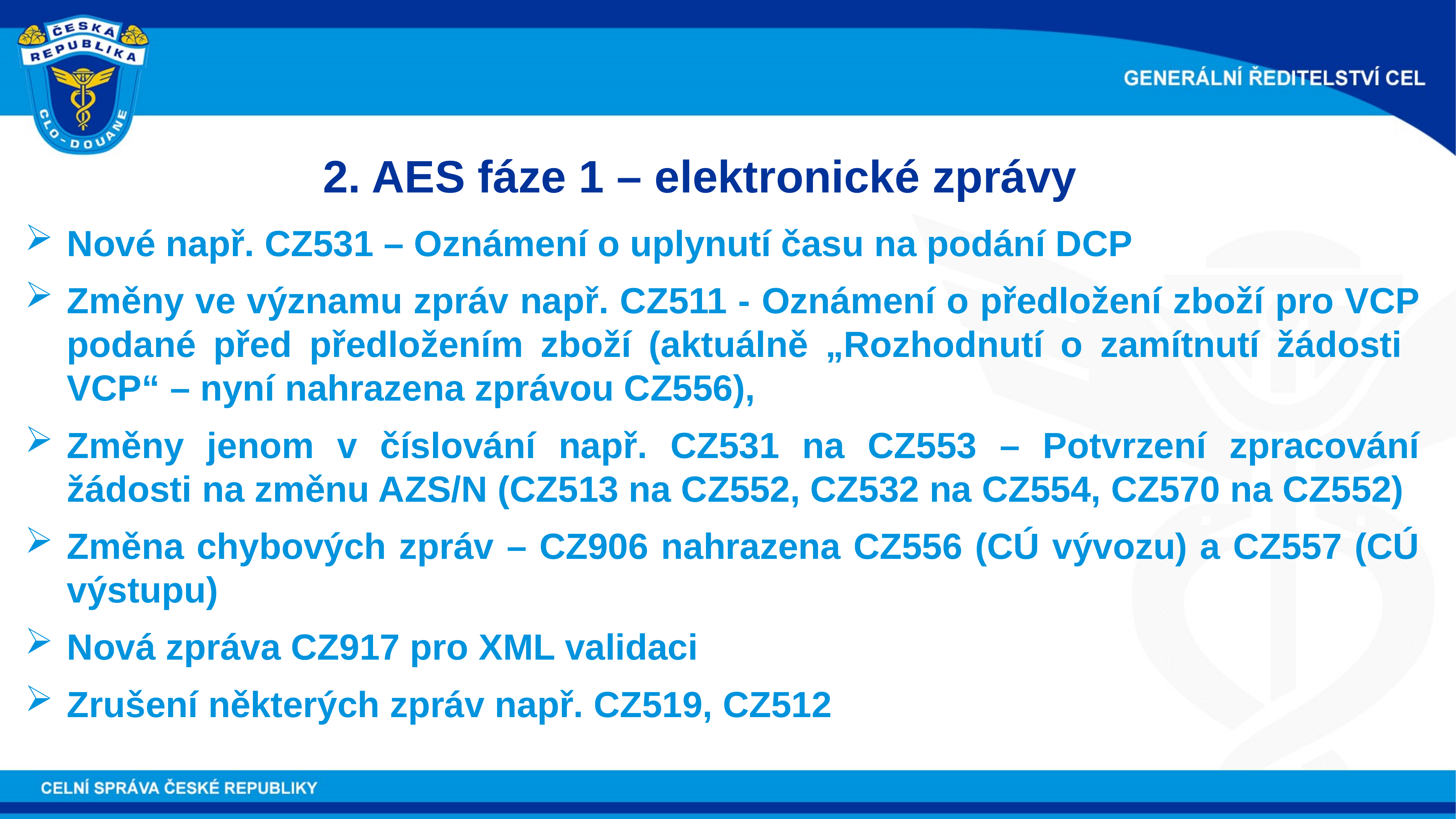

2. AES fáze 1 – elektronické zprávy
Nové např. CZ531 – Oznámení o uplynutí času na podání DCP
Změny ve významu zpráv např. CZ511 - Oznámení o předložení zboží pro VCP podané před předložením zboží (aktuálně „Rozhodnutí o zamítnutí žádosti  VCP“ – nyní nahrazena zprávou CZ556),
Změny jenom v číslování např. CZ531 na CZ553 – Potvrzení zpracování žádosti na změnu AZS/N (CZ513 na CZ552, CZ532 na CZ554, CZ570 na CZ552)
Změna chybových zpráv – CZ906 nahrazena CZ556 (CÚ vývozu) a CZ557 (CÚ výstupu)
Nová zpráva CZ917 pro XML validaci
Zrušení některých zpráv např. CZ519, CZ512